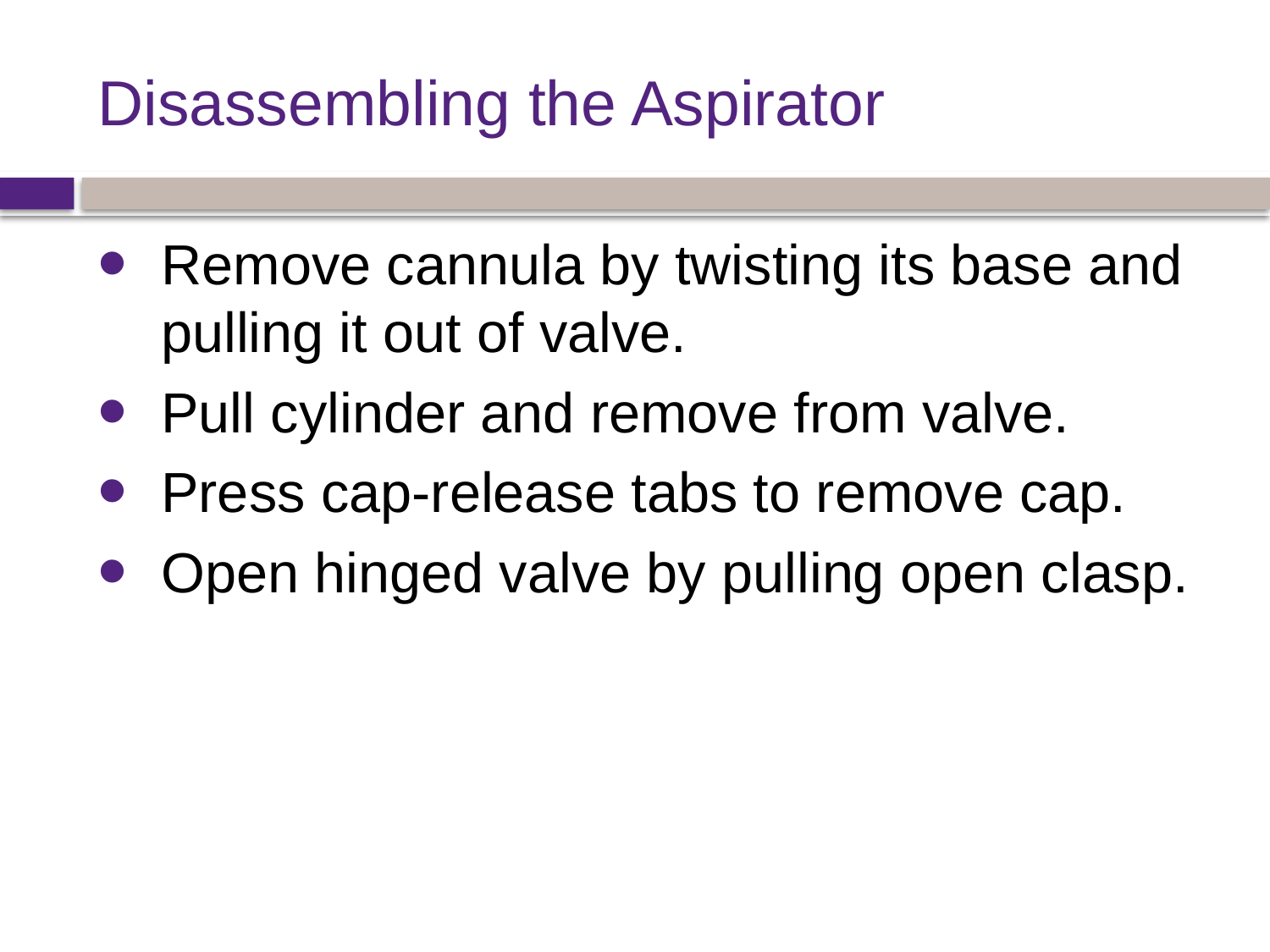

# Disassembling the Aspirator
Remove cannula by twisting its base and pulling it out of valve.
Pull cylinder and remove from valve.
Press cap-release tabs to remove cap.
Open hinged valve by pulling open clasp.